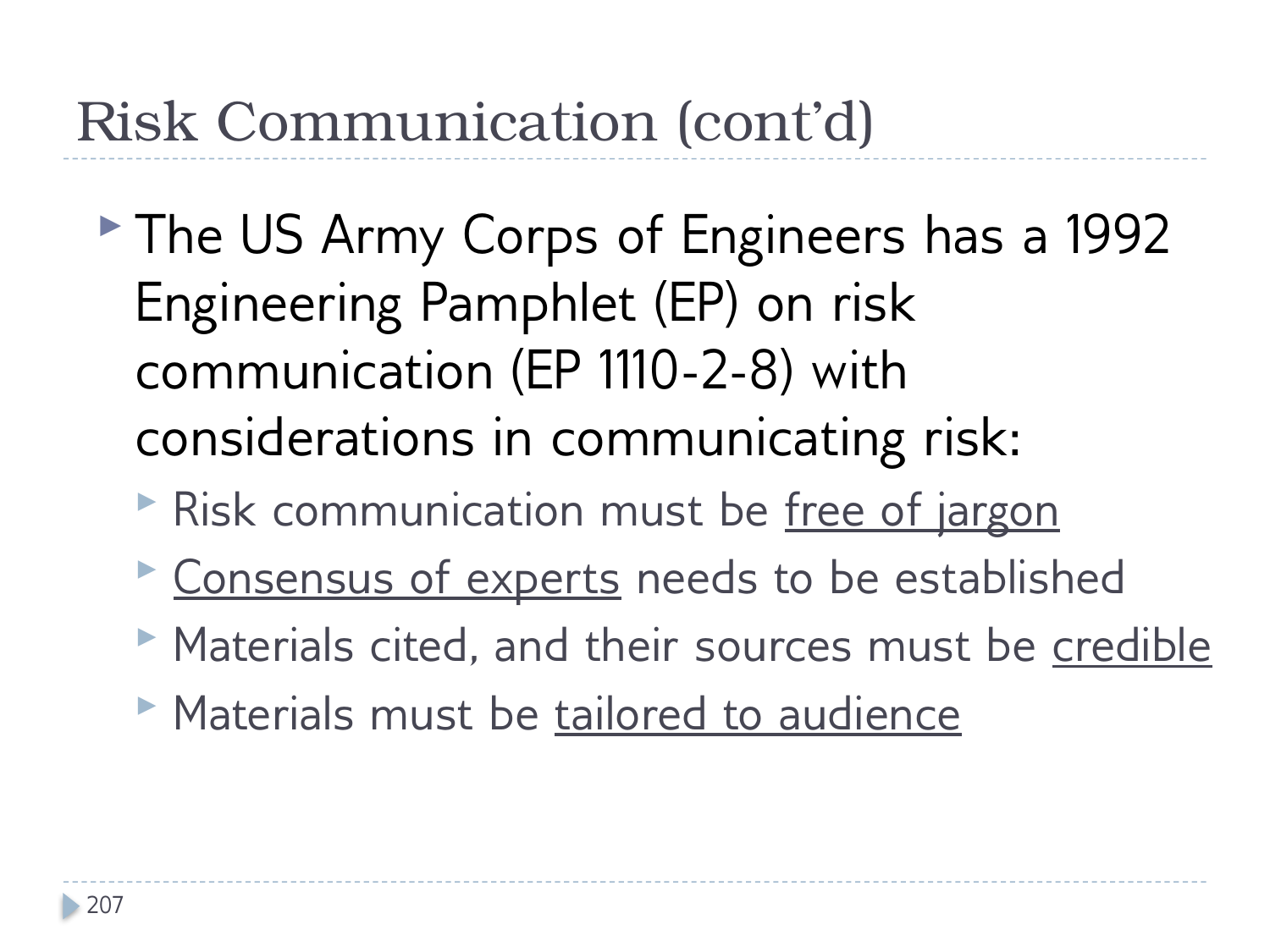

# Risk Communication (cont’d)
The US Army Corps of Engineers has a 1992 Engineering Pamphlet (EP) on risk communication (EP 1110-2-8) with considerations in communicating risk:
Risk communication must be free of jargon
Consensus of experts needs to be established
Materials cited, and their sources must be credible
Materials must be tailored to audience
207